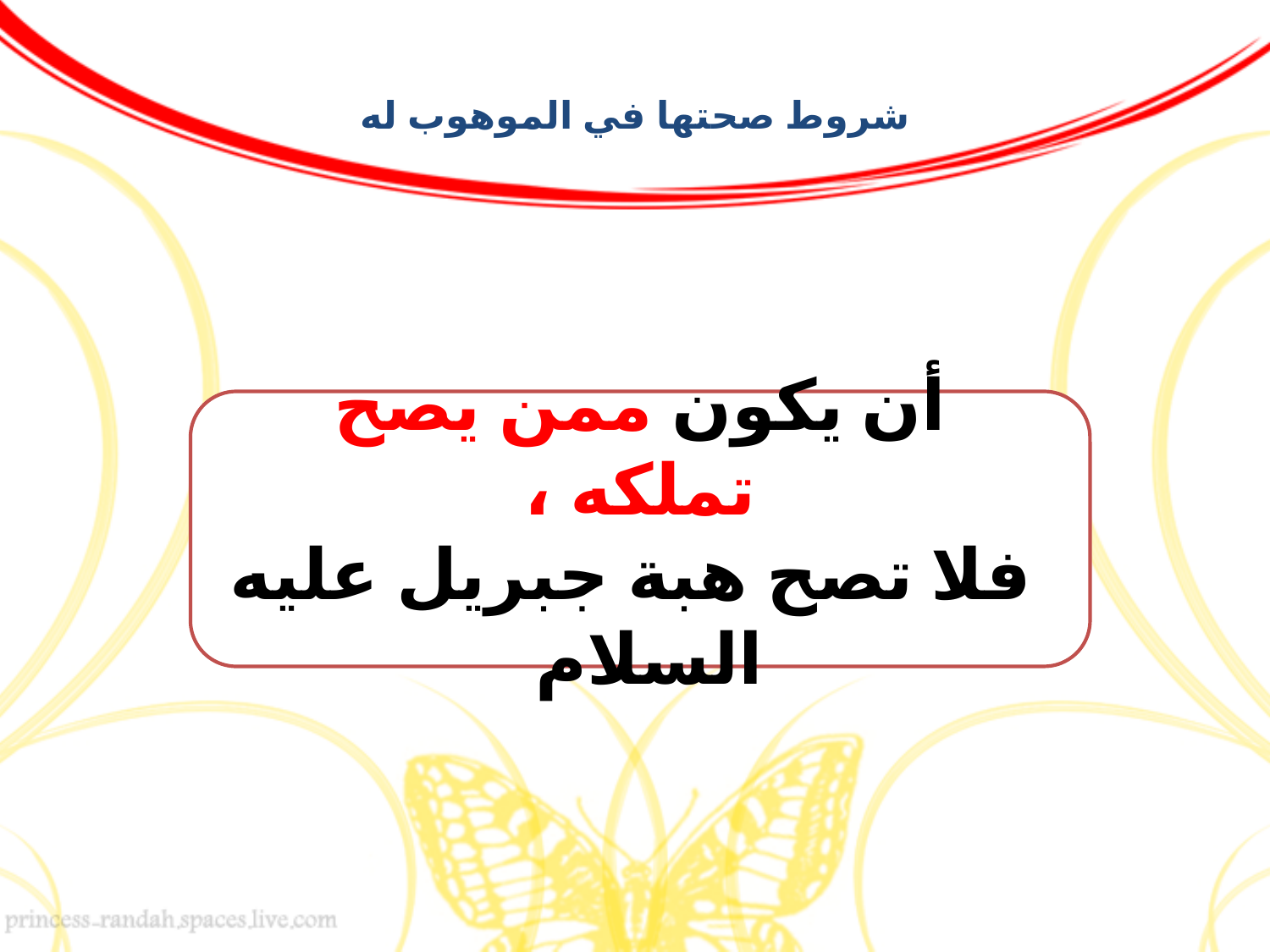

# شروط صحتها في الموهوب له
أن يكون ممن يصح تملكه ،
 فلا تصح هبة جبريل عليه السلام